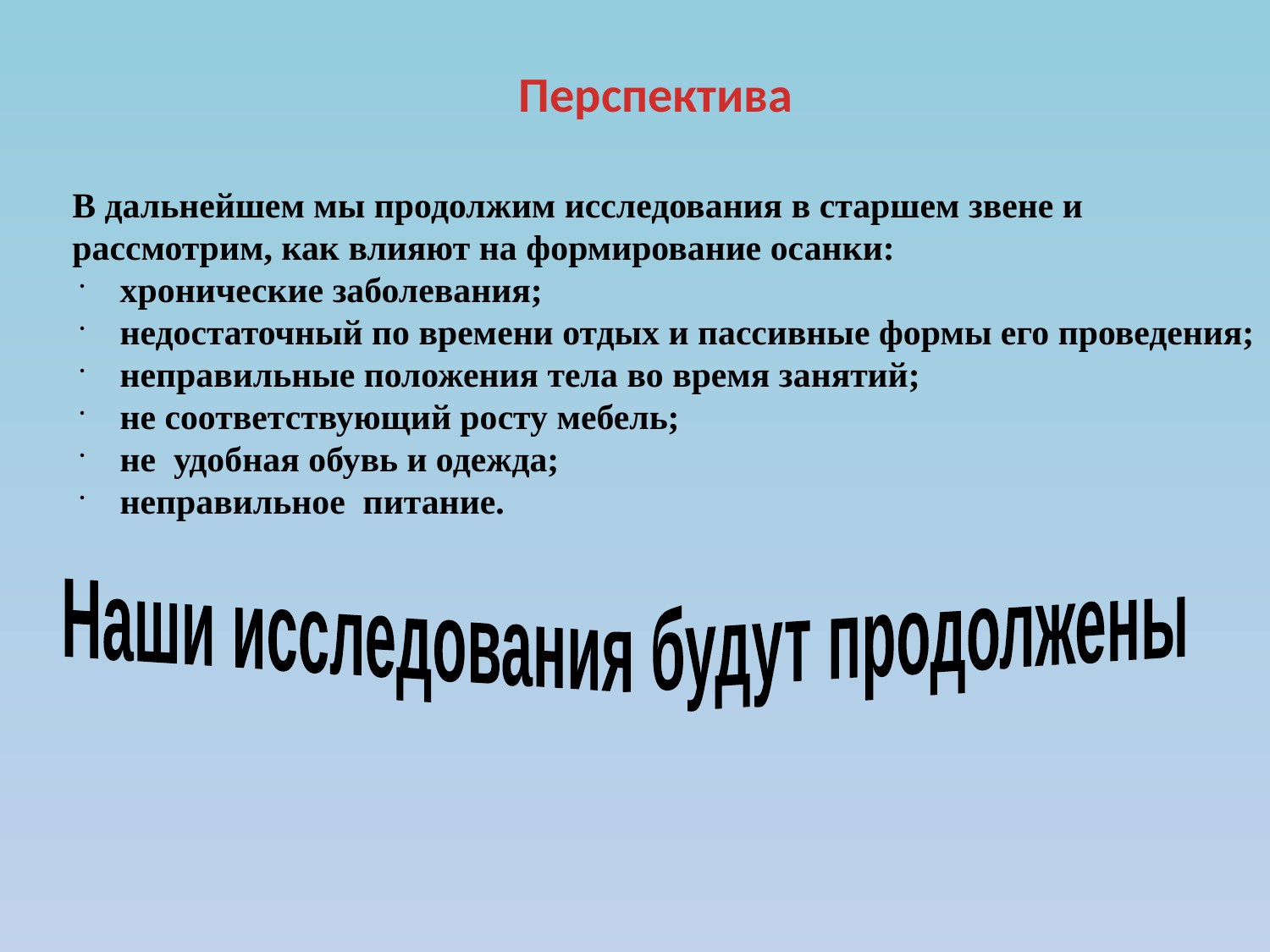

# Перспектива
В дальнейшем мы продолжим исследования в старшем звене и
рассмотрим, как влияют на формирование осанки:
хронические заболевания;
недостаточный по времени отдых и пассивные формы его проведения;
неправильные положения тела во время занятий;
не соответствующий росту мебель;
не  удобная обувь и одежда;
неправильное  питание.

Наши исследования будут продолжены